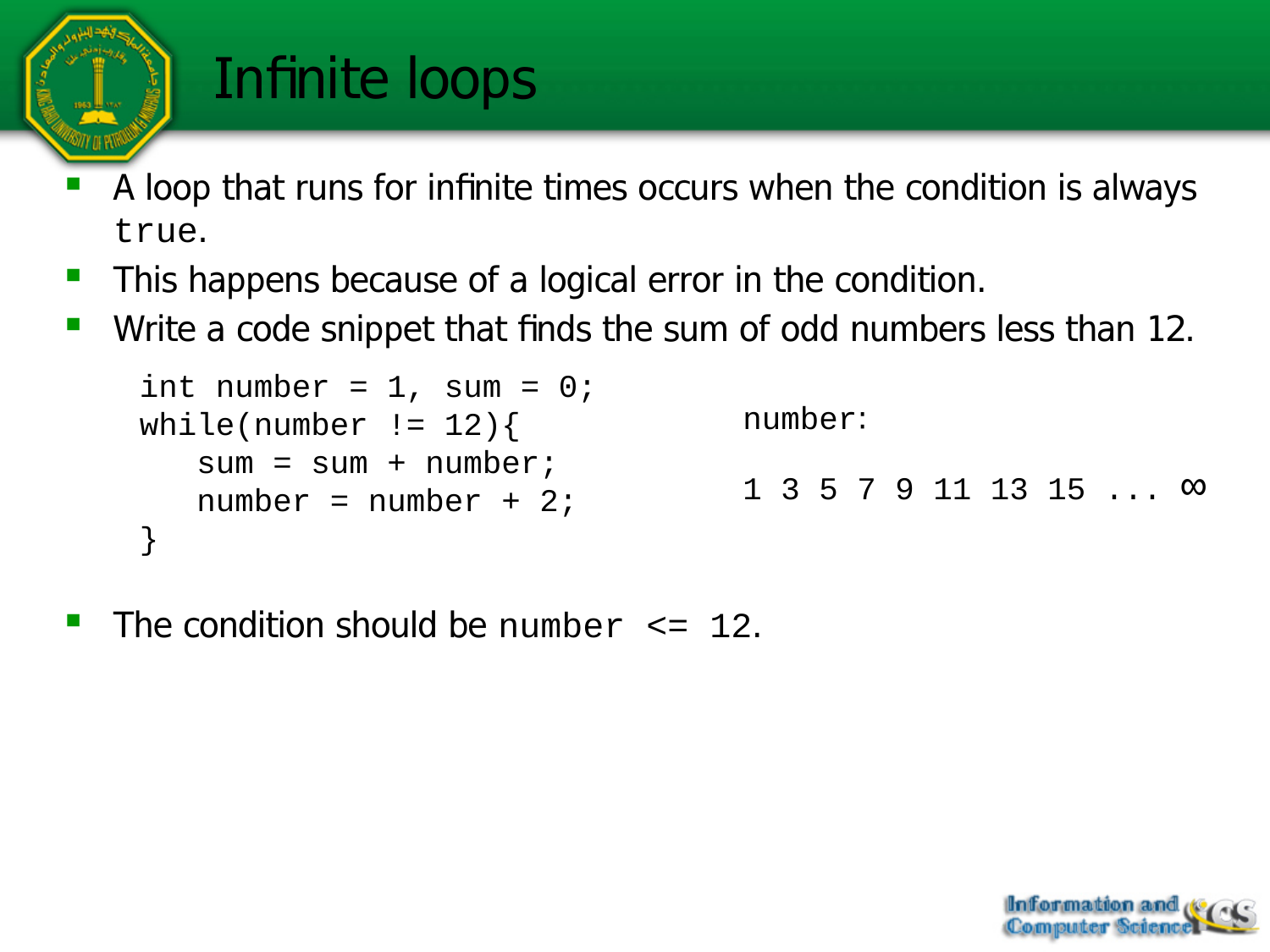

# Infinite loops
A loop that runs for infinite times occurs when the condition is always true.
This happens because of a logical error in the condition.
Write a code snippet that finds the sum of odd numbers less than 12.

The condition should be number <= 12.

int number = 1, sum = 0;
while(number != 12){
   sum = sum + number;
   number = number + 2;
}
number:
1 3 5 7 9 11 13 15 ... ∞